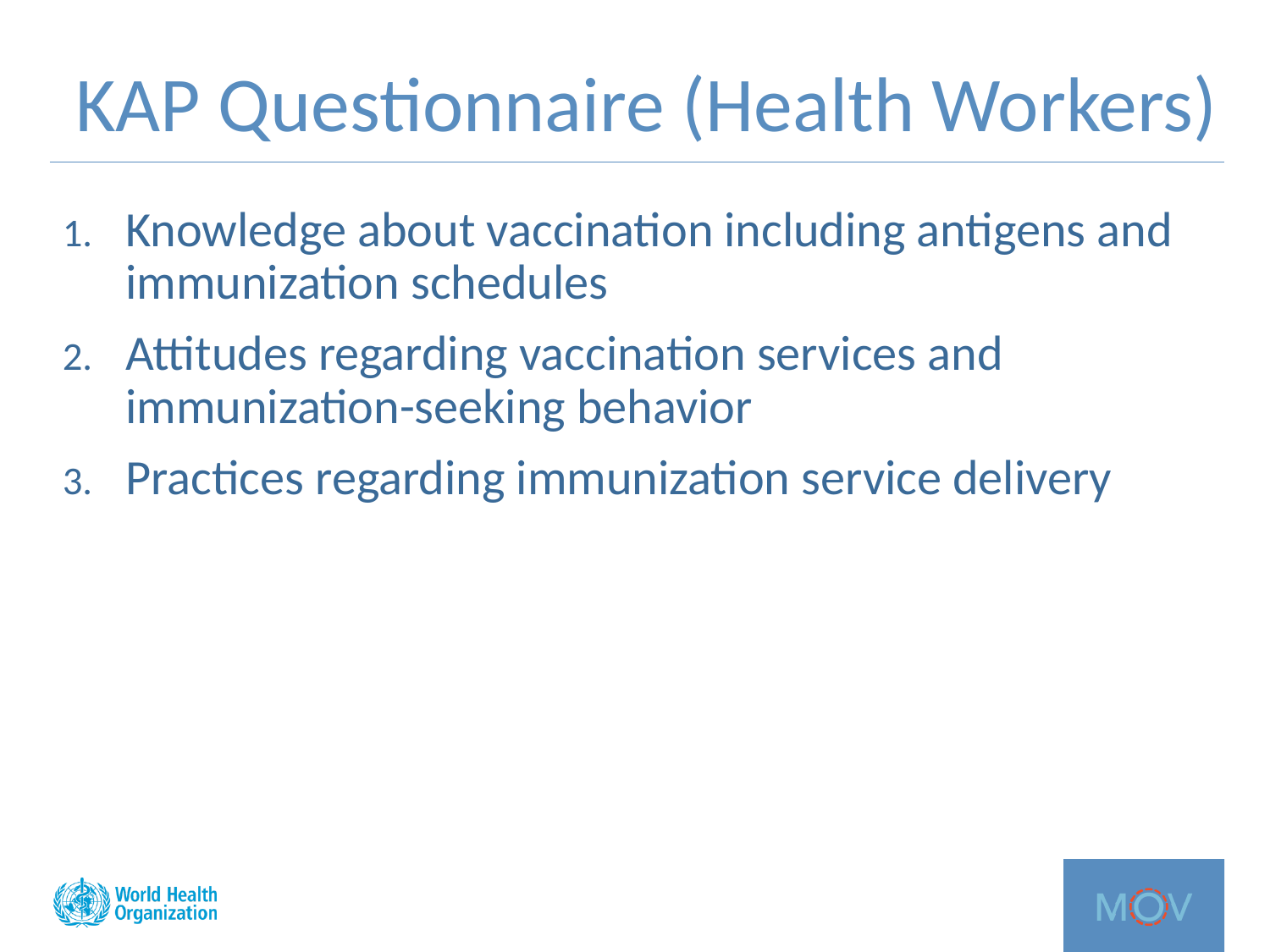

# KAP Questionnaire (Health Workers)
Knowledge about vaccination including antigens and immunization schedules
Attitudes regarding vaccination services and immunization-seeking behavior
Practices regarding immunization service delivery